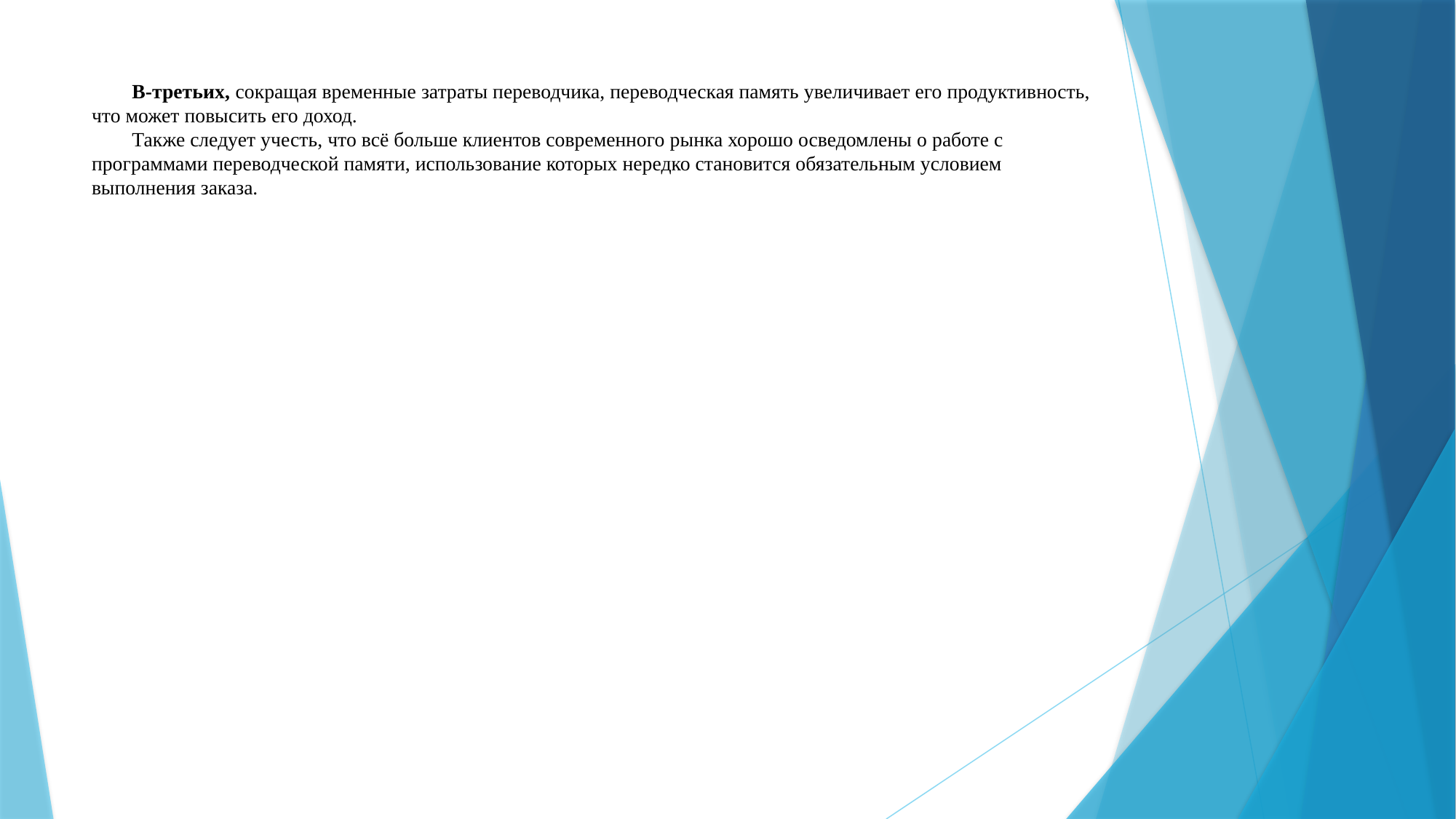

# В-третьих, сокращая временные затраты переводчика, переводческая память увеличивает его продуктивность, что может повысить его доход. Также следует учесть, что всё больше клиентов современного рынка хорошо осведомлены о работе с программами переводческой памяти, использование которых нередко становится обязательным условием выполнения заказа.